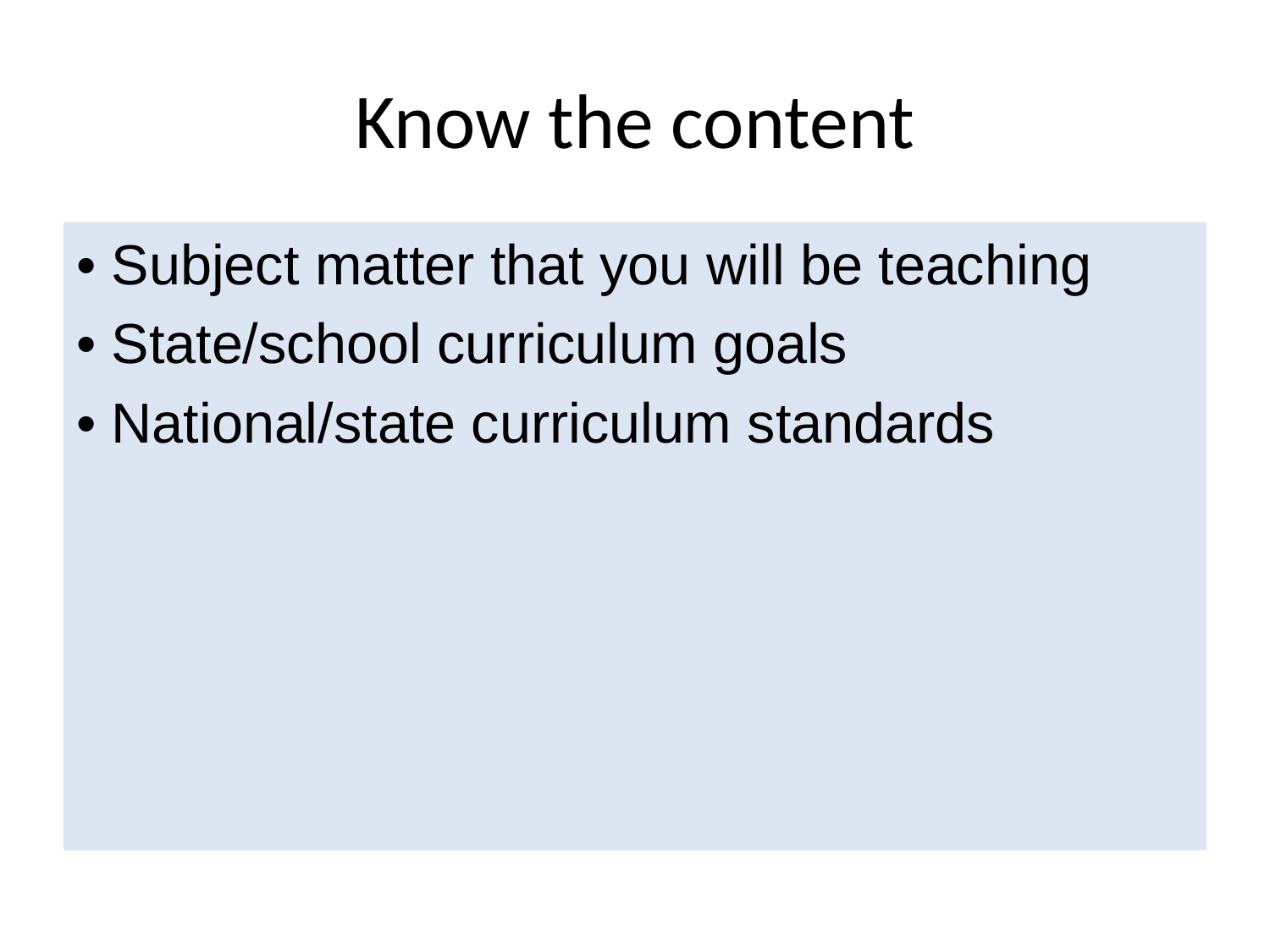

# Know the content
• Subject matter that you will be teaching
• State/school curriculum goals
• National/state curriculum standards